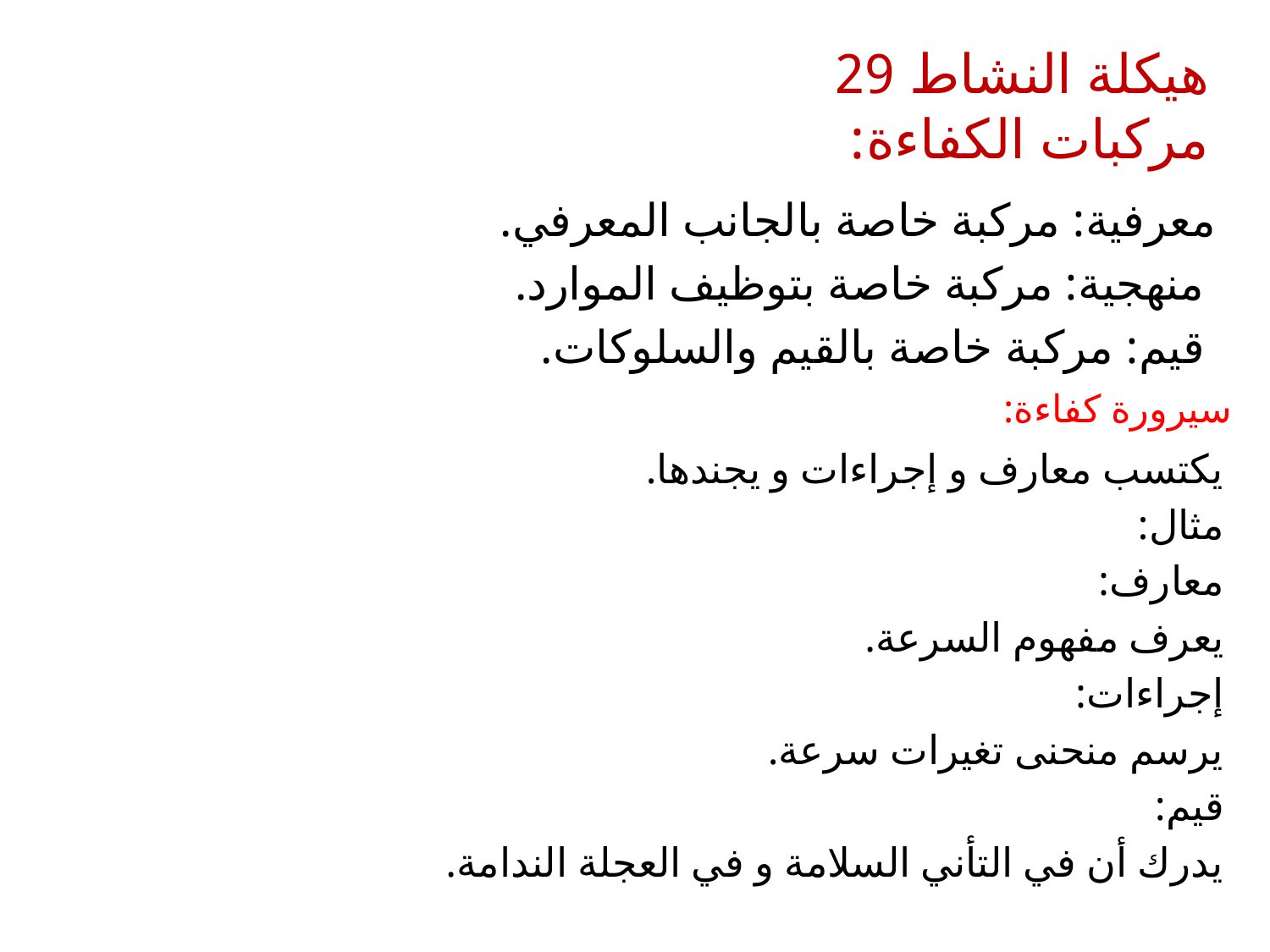

# هيكلة النشاط 29 مركبات الكفاءة:
معرفية: مركبة خاصة بالجانب المعرفي.
 منهجية: مركبة خاصة بتوظيف الموارد.
 قيم: مركبة خاصة بالقيم والسلوكات.

سيرورة كفاءة:
يكتسب معارف و إجراءات و يجندها.
مثال:
معارف:
يعرف مفهوم السرعة.
إجراءات:
يرسم منحنى تغيرات سرعة.
قيم:
يدرك أن في التأني السلامة و في العجلة الندامة.